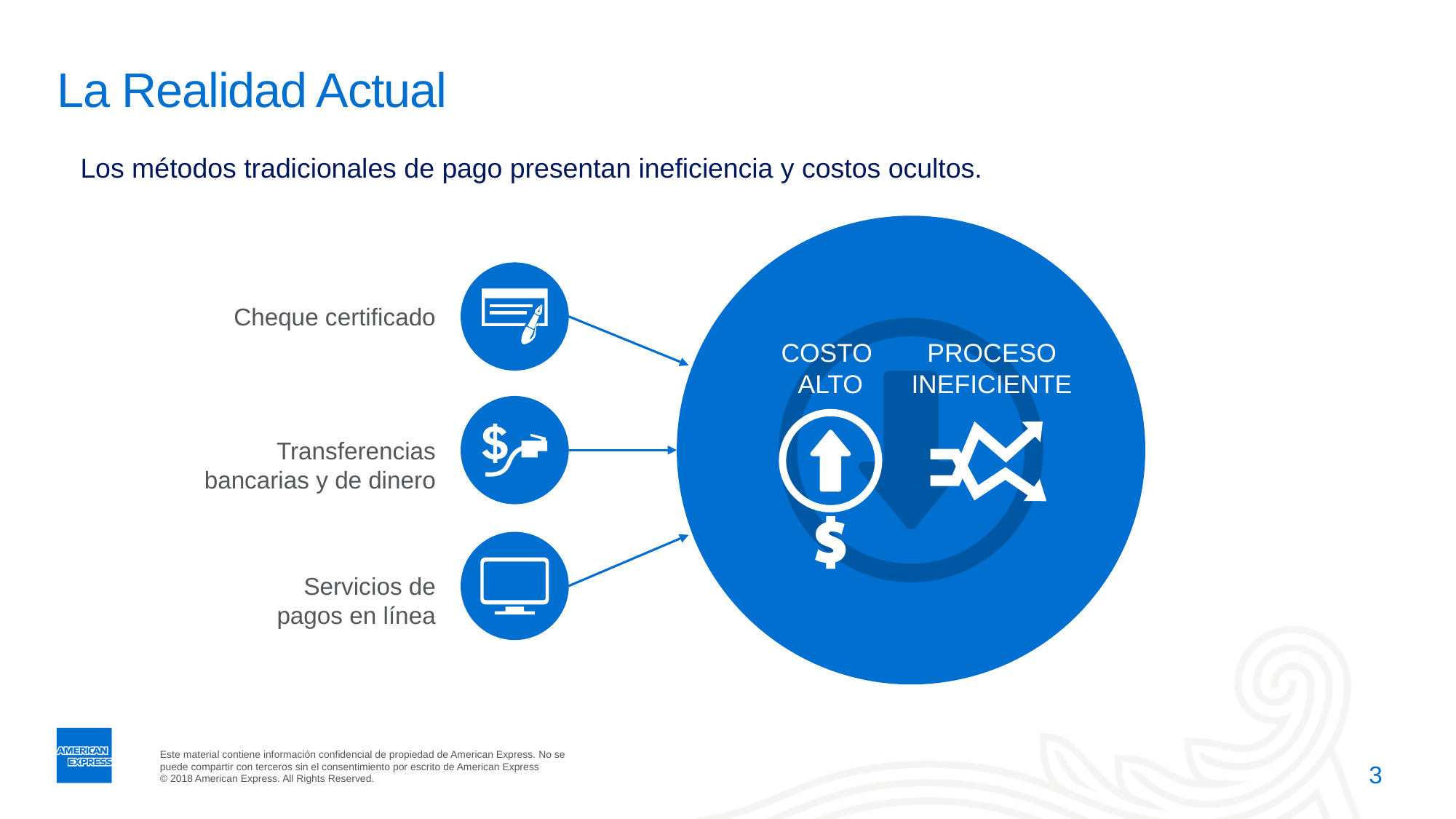

# La Realidad Actual
Los métodos tradicionales de pago presentan ineficiencia y costos ocultos.

COSTO
ALTO
PROCESO
INEFICIENTE

Cheque certificado

Transferencias bancarias y de dinero

Servicios de pagos en línea
3